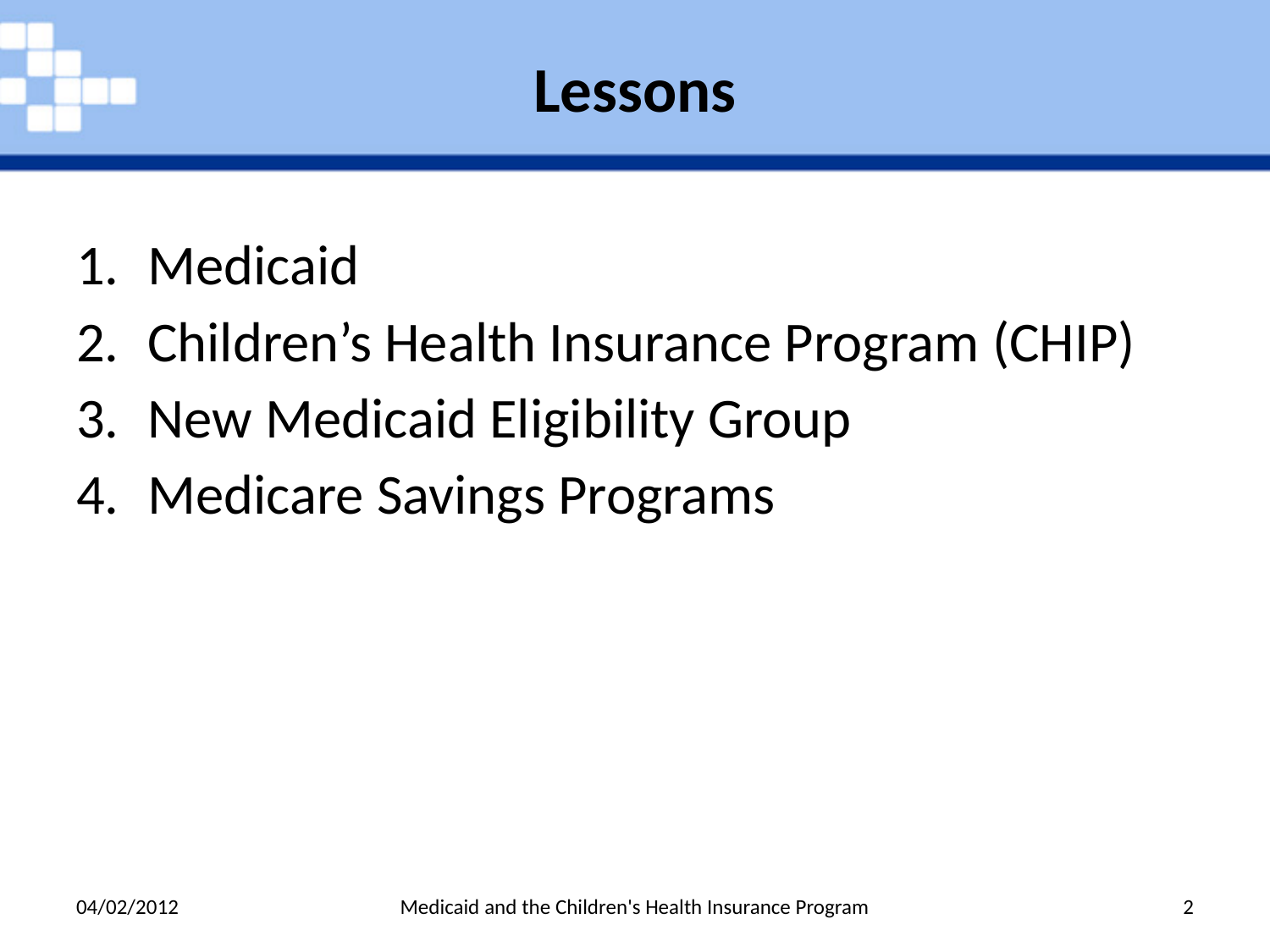

# Lessons
Medicaid
Children’s Health Insurance Program (CHIP)
New Medicaid Eligibility Group
Medicare Savings Programs

04/02/2012
Medicaid and the Children's Health Insurance Program
2